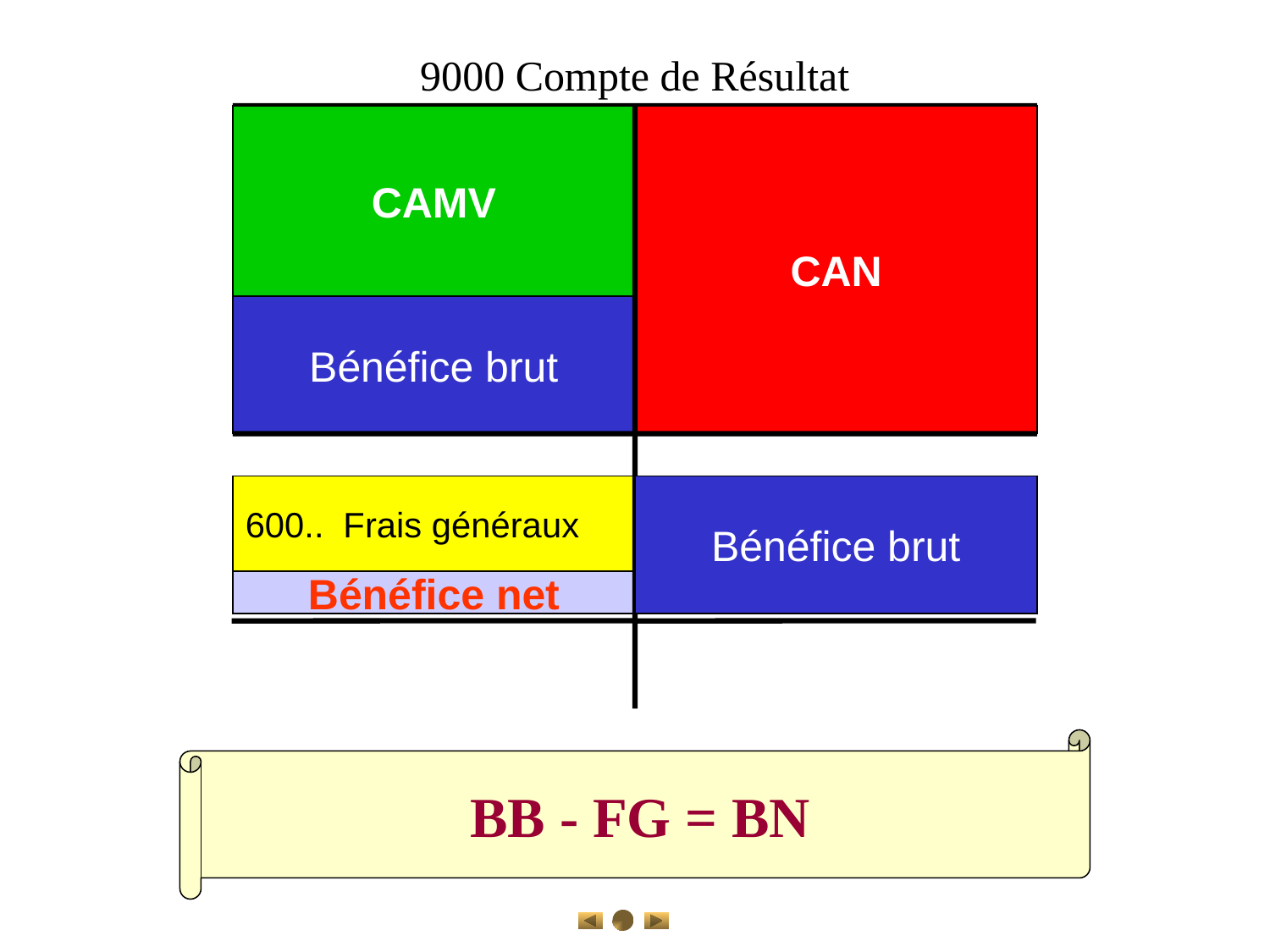

9000 Compte de Résultat

CAMV

CAN

Bénéfice brut

600..  Frais généraux
Bénéfice brut
Bénéfice net

BB - FG = BN